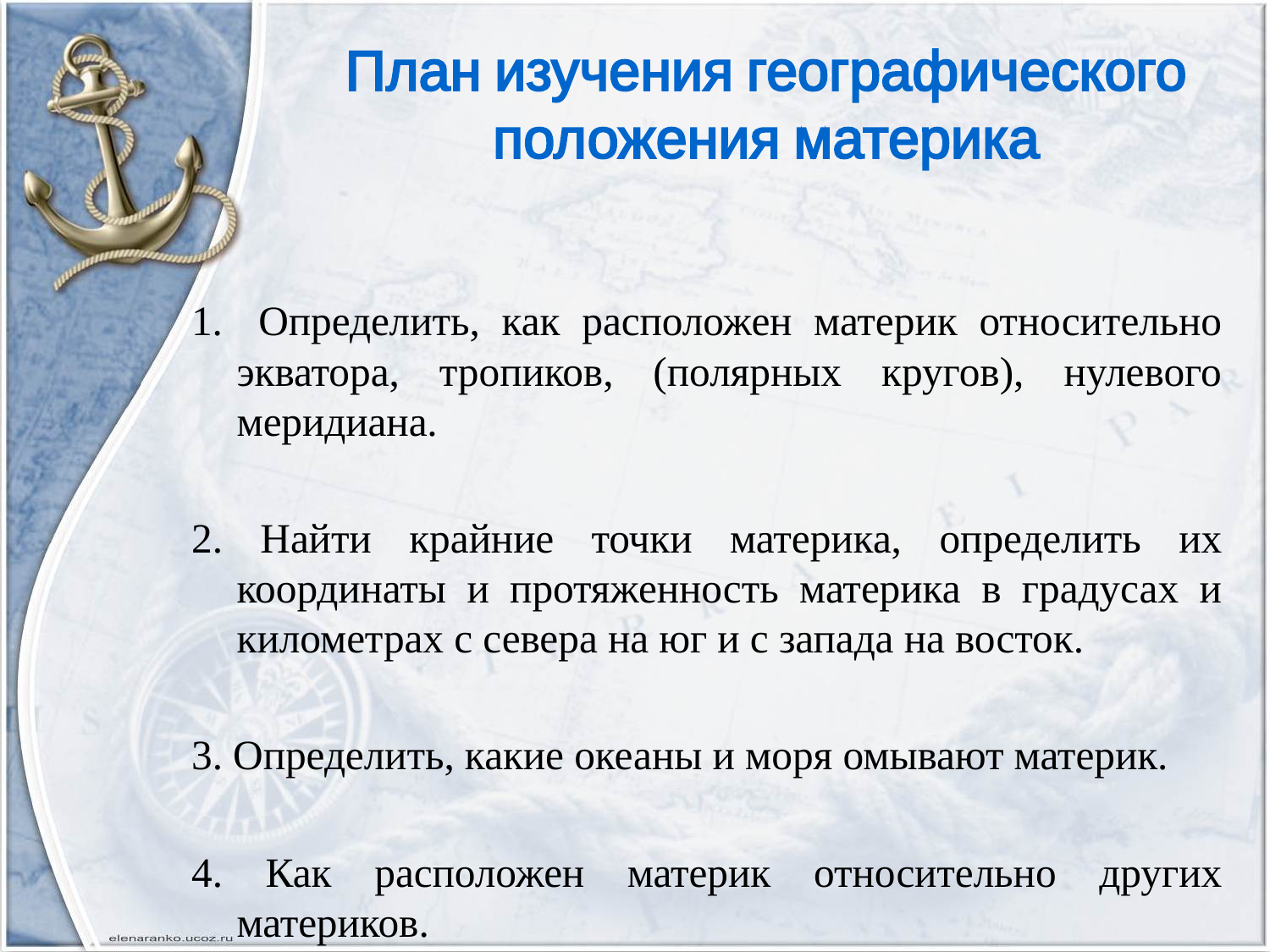

# План изучения географического положения материка
 Определить, как расположен материк относительно экватора, тропиков, (полярных кругов), нулевого меридиана.

2. Найти крайние точки материка, определить их координаты и протяженность материка в градусах и километрах с севера на юг и с запада на восток.

3. Определить, какие океаны и моря омывают материк.

4. Как расположен материк относительно других материков.